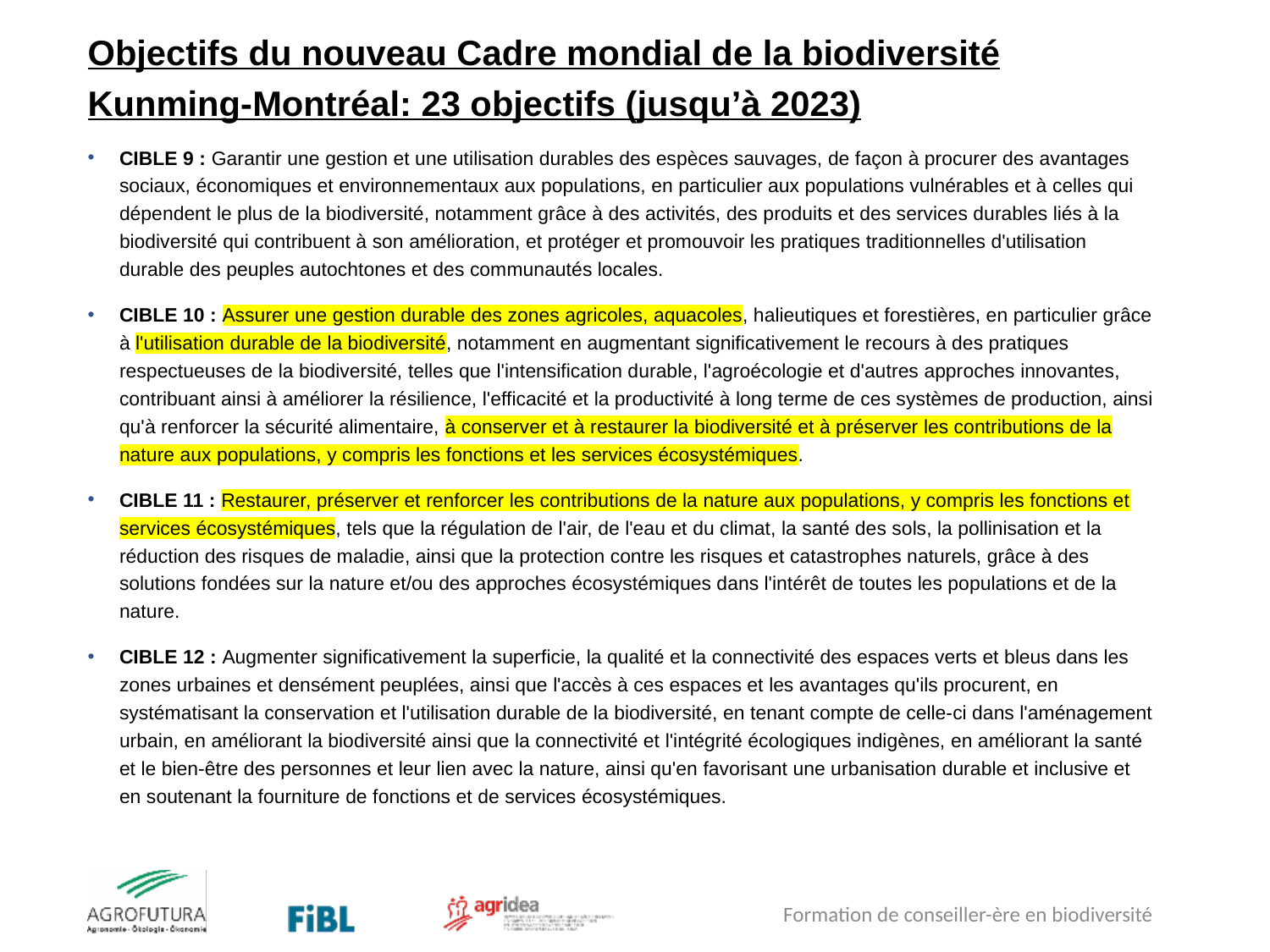

Objectifs du nouveau Cadre mondial de la biodiversité Kunming-Montréal: 23 objectifs (jusqu’à 2023)
CIBLE 9 : Garantir une gestion et une utilisation durables des espèces sauvages, de façon à procurer des avantages sociaux, économiques et environnementaux aux populations, en particulier aux populations vulnérables et à celles qui dépendent le plus de la biodiversité, notamment grâce à des activités, des produits et des services durables liés à la biodiversité qui contribuent à son amélioration, et protéger et promouvoir les pratiques traditionnelles d'utilisation durable des peuples autochtones et des communautés locales.
CIBLE 10 : Assurer une gestion durable des zones agricoles, aquacoles, halieutiques et forestières, en particulier grâce à l'utilisation durable de la biodiversité, notamment en augmentant significativement le recours à des pratiques respectueuses de la biodiversité, telles que l'intensification durable, l'agroécologie et d'autres approches innovantes, contribuant ainsi à améliorer la résilience, l'efficacité et la productivité à long terme de ces systèmes de production, ainsi qu'à renforcer la sécurité alimentaire, à conserver et à restaurer la biodiversité et à préserver les contributions de la nature aux populations, y compris les fonctions et les services écosystémiques.
CIBLE 11 : Restaurer, préserver et renforcer les contributions de la nature aux populations, y compris les fonctions et services écosystémiques, tels que la régulation de l'air, de l'eau et du climat, la santé des sols, la pollinisation et la réduction des risques de maladie, ainsi que la protection contre les risques et catastrophes naturels, grâce à des solutions fondées sur la nature et/ou des approches écosystémiques dans l'intérêt de toutes les populations et de la nature.
CIBLE 12 : Augmenter significativement la superficie, la qualité et la connectivité des espaces verts et bleus dans les zones urbaines et densément peuplées, ainsi que l'accès à ces espaces et les avantages qu'ils procurent, en systématisant la conservation et l'utilisation durable de la biodiversité, en tenant compte de celle-ci dans l'aménagement urbain, en améliorant la biodiversité ainsi que la connectivité et l'intégrité écologiques indigènes, en améliorant la santé et le bien-être des personnes et leur lien avec la nature, ainsi qu'en favorisant une urbanisation durable et inclusive et en soutenant la fourniture de fonctions et de services écosystémiques.
Formation de conseiller-ère en biodiversité